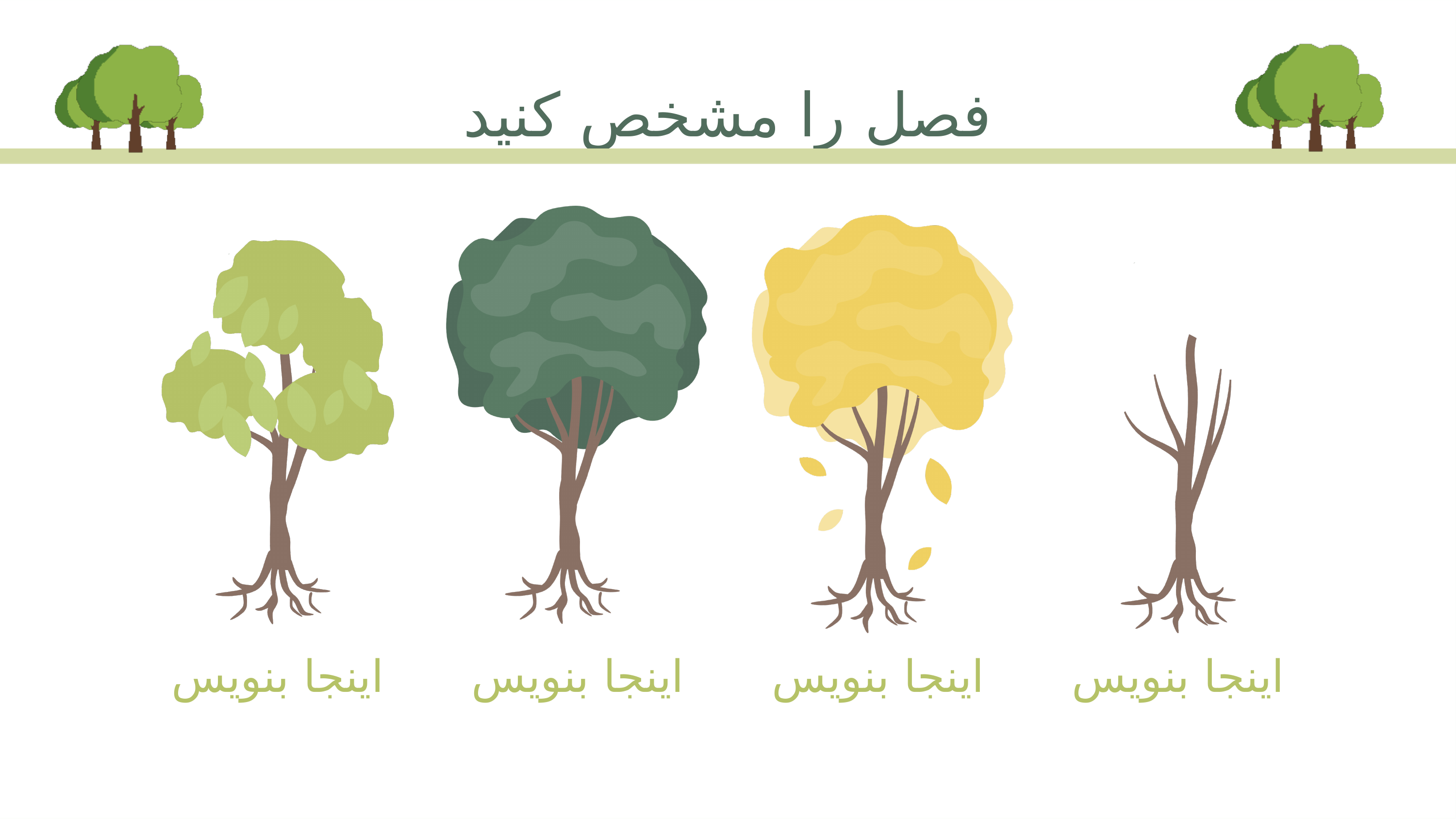

فصل را مشخص کنید

اینجا بنویس
اینجا بنویس
اینجا بنویس
اینجا بنویس